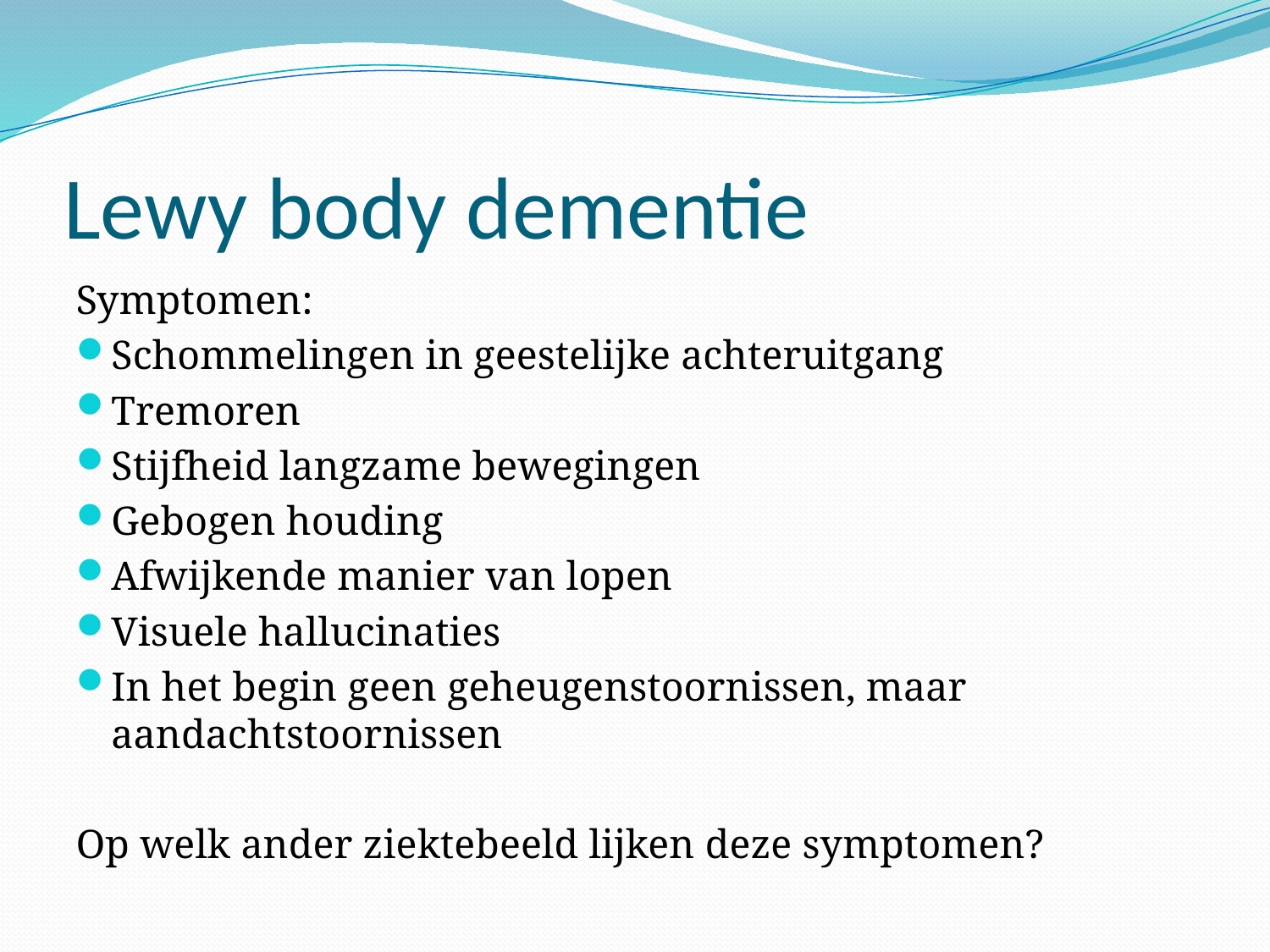

# Lewy body dementie
Symptomen:
Schommelingen in geestelijke achteruitgang
Tremoren
Stijfheid langzame bewegingen
Gebogen houding
Afwijkende manier van lopen
Visuele hallucinaties
In het begin geen geheugenstoornissen, maar aandachtstoornissen

Op welk ander ziektebeeld lijken deze symptomen?